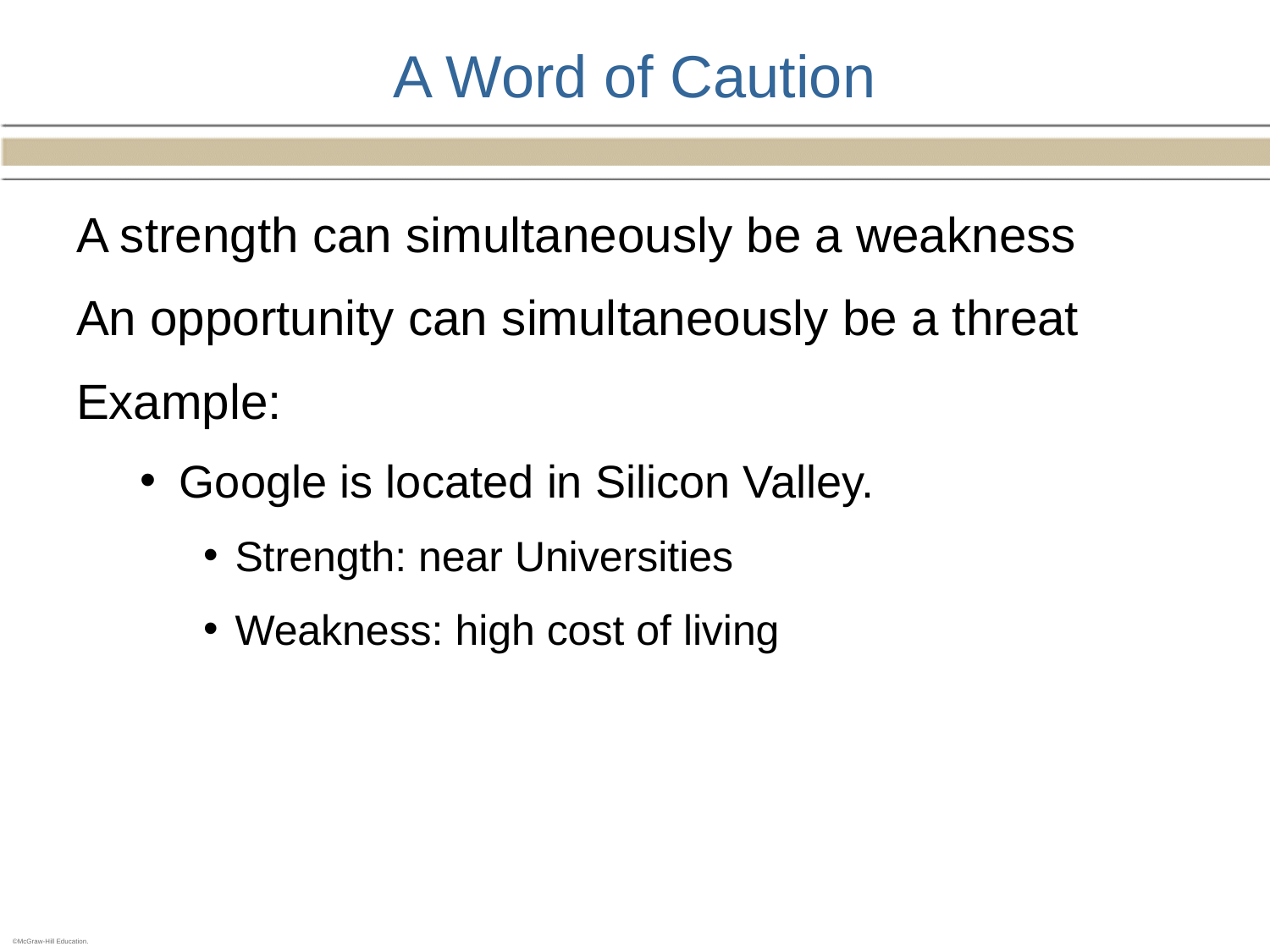

# A Word of Caution
A strength can simultaneously be a weakness
An opportunity can simultaneously be a threat
Example:
Google is located in Silicon Valley.
Strength: near Universities
Weakness: high cost of living